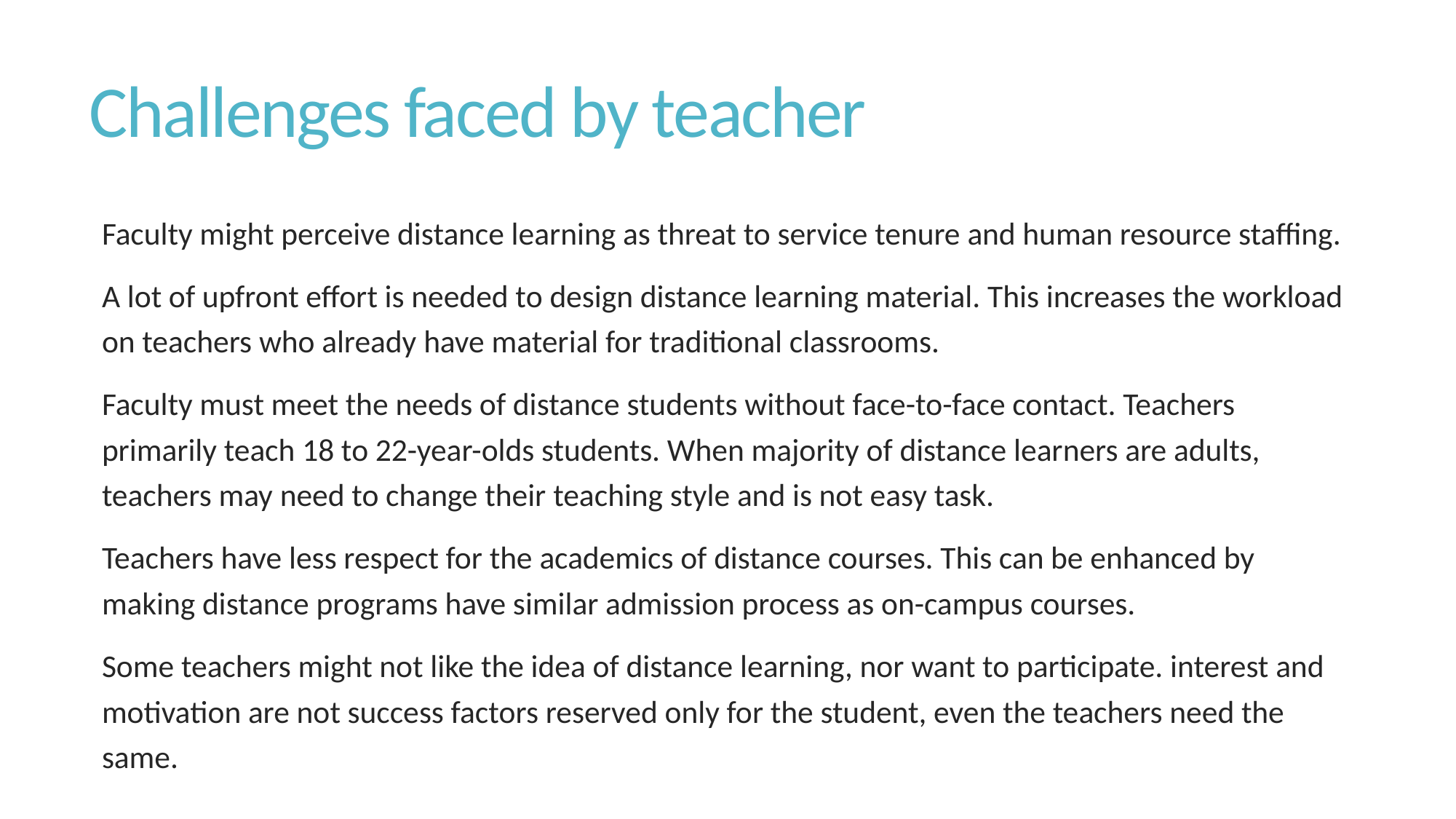

# Challenges faced by teacher

Faculty might perceive distance learning as threat to service tenure and human resource staffing.
A lot of upfront effort is needed to design distance learning material. This increases the workload on teachers who already have material for traditional classrooms.
Faculty must meet the needs of distance students without face-to-face contact. Teachers primarily teach 18 to 22-year-olds students. When majority of distance learners are adults, teachers may need to change their teaching style and is not easy task.
Teachers have less respect for the academics of distance courses. This can be enhanced by making distance programs have similar admission process as on-campus courses.
Some teachers might not like the idea of distance learning, nor want to participate. interest and motivation are not success factors reserved only for the student, even the teachers need the same.